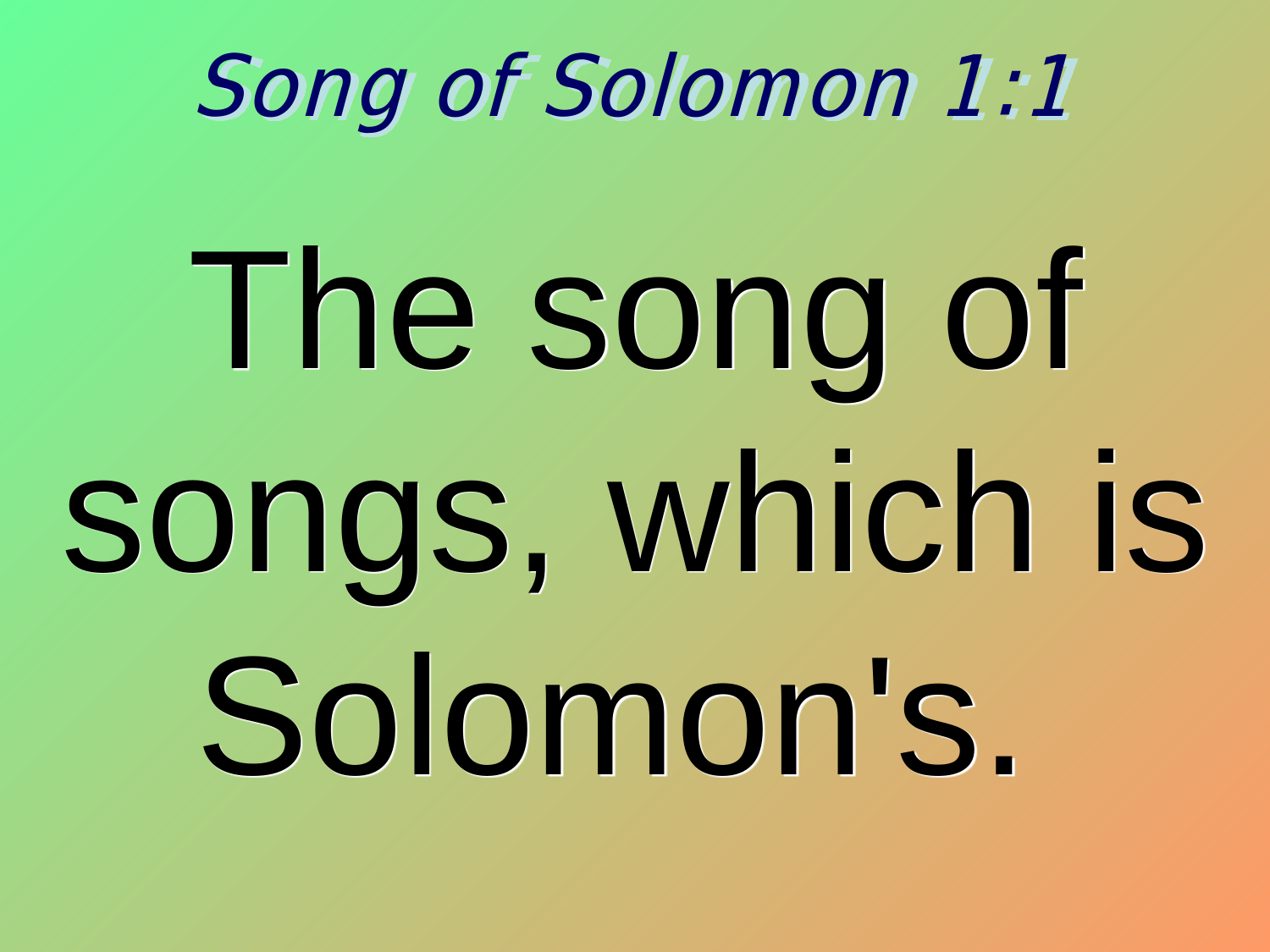

Song of Solomon 1:1
The song of songs, which is Solomon's.